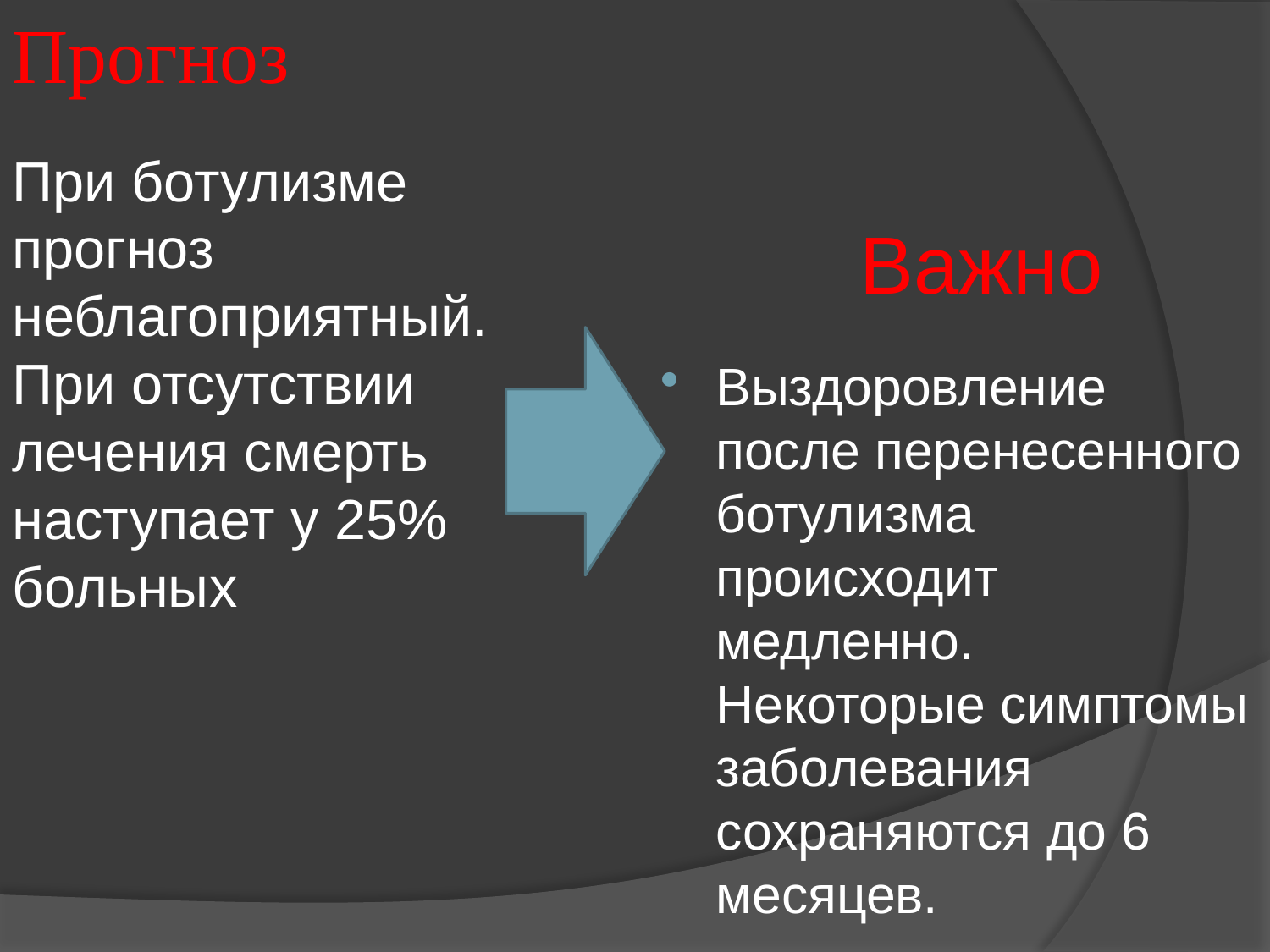

Прогноз
При ботулизме прогноз неблагоприятный. При отсутствии лечения смерть наступает у 25% больных
# Важно

Выздоровление после перенесенного ботулизма происходит медленно. Некоторые симптомы заболевания сохраняются до 6 месяцев.